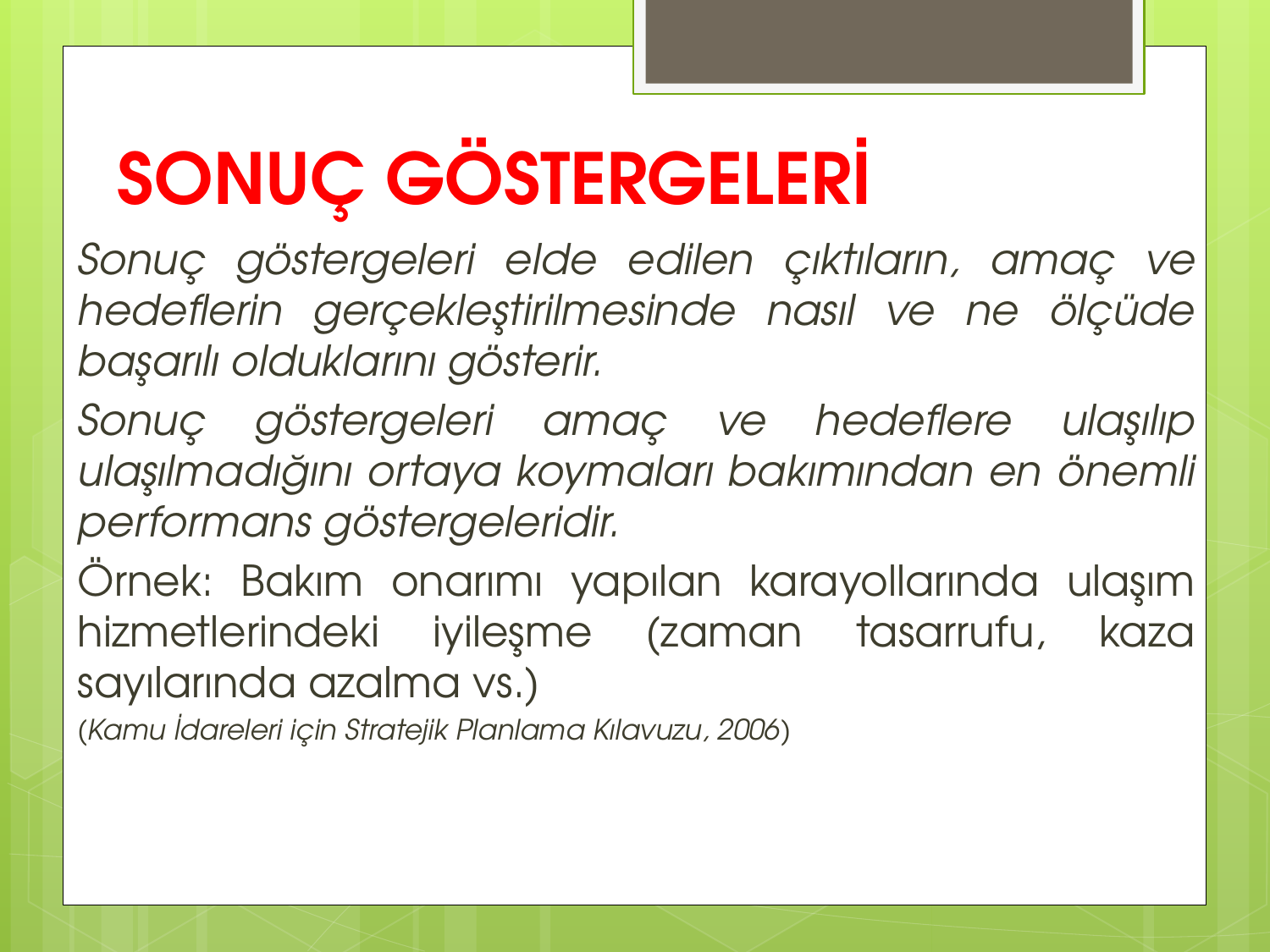

# SONUÇ GÖSTERGELERİ
Sonuç göstergeleri elde edilen çıktıların, amaç ve hedeflerin gerçekleştirilmesinde nasıl ve ne ölçüde başarılı olduklarını gösterir.
Sonuç göstergeleri amaç ve hedeflere ulaşılıp ulaşılmadığını ortaya koymaları bakımından en önemli performans göstergeleridir.
Örnek: Bakım onarımı yapılan karayollarında ulaşım hizmetlerindeki iyileşme (zaman tasarrufu, kaza sayılarında azalma vs.)
(Kamu İdareleri için Stratejik Planlama Kılavuzu, 2006)